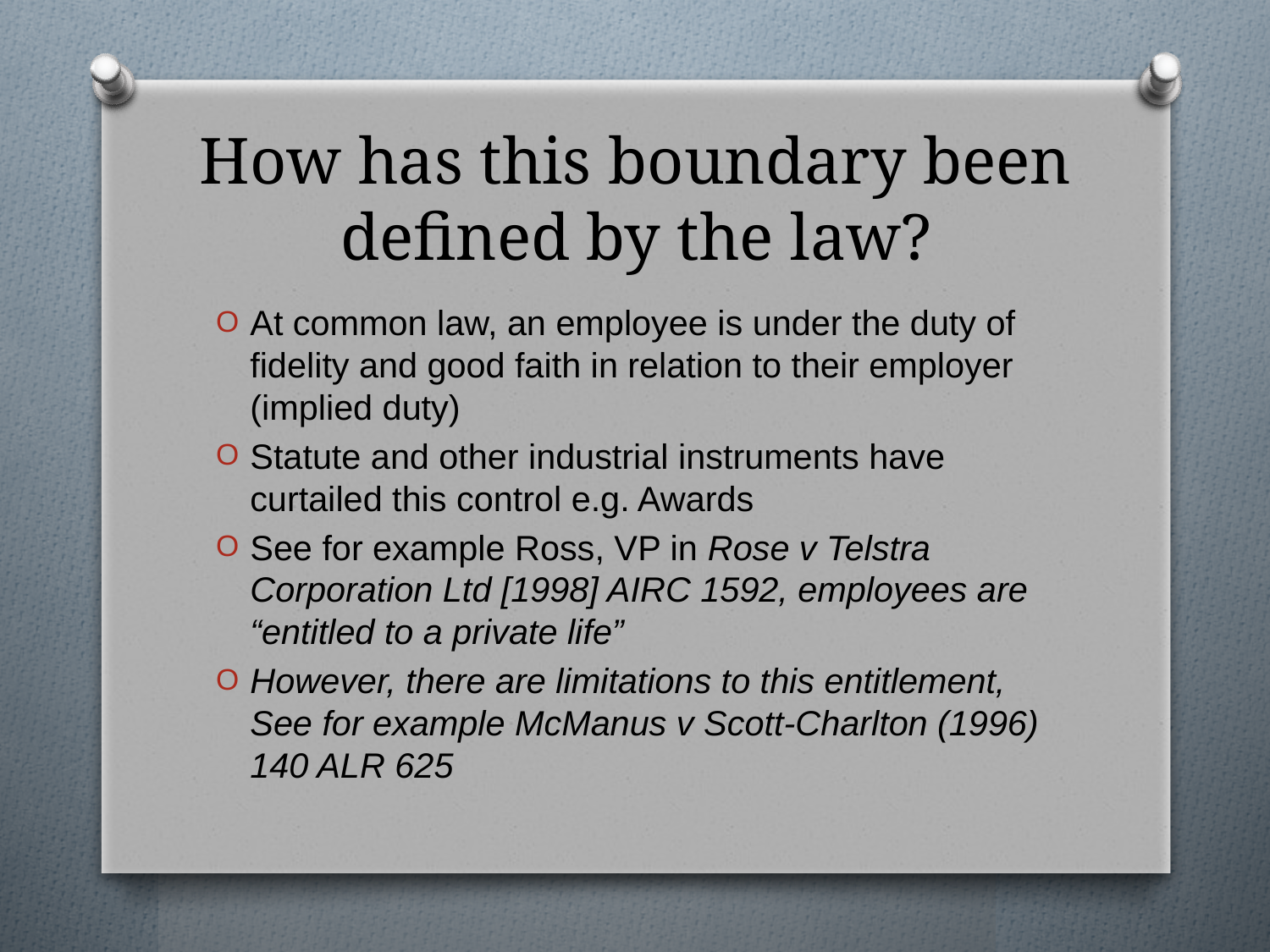

# How has this boundary been defined by the law?
At common law, an employee is under the duty of fidelity and good faith in relation to their employer (implied duty)
Statute and other industrial instruments have curtailed this control e.g. Awards
See for example Ross, VP in Rose v Telstra Corporation Ltd [1998] AIRC 1592, employees are “entitled to a private life”
However, there are limitations to this entitlement, See for example McManus v Scott-Charlton (1996) 140 ALR 625